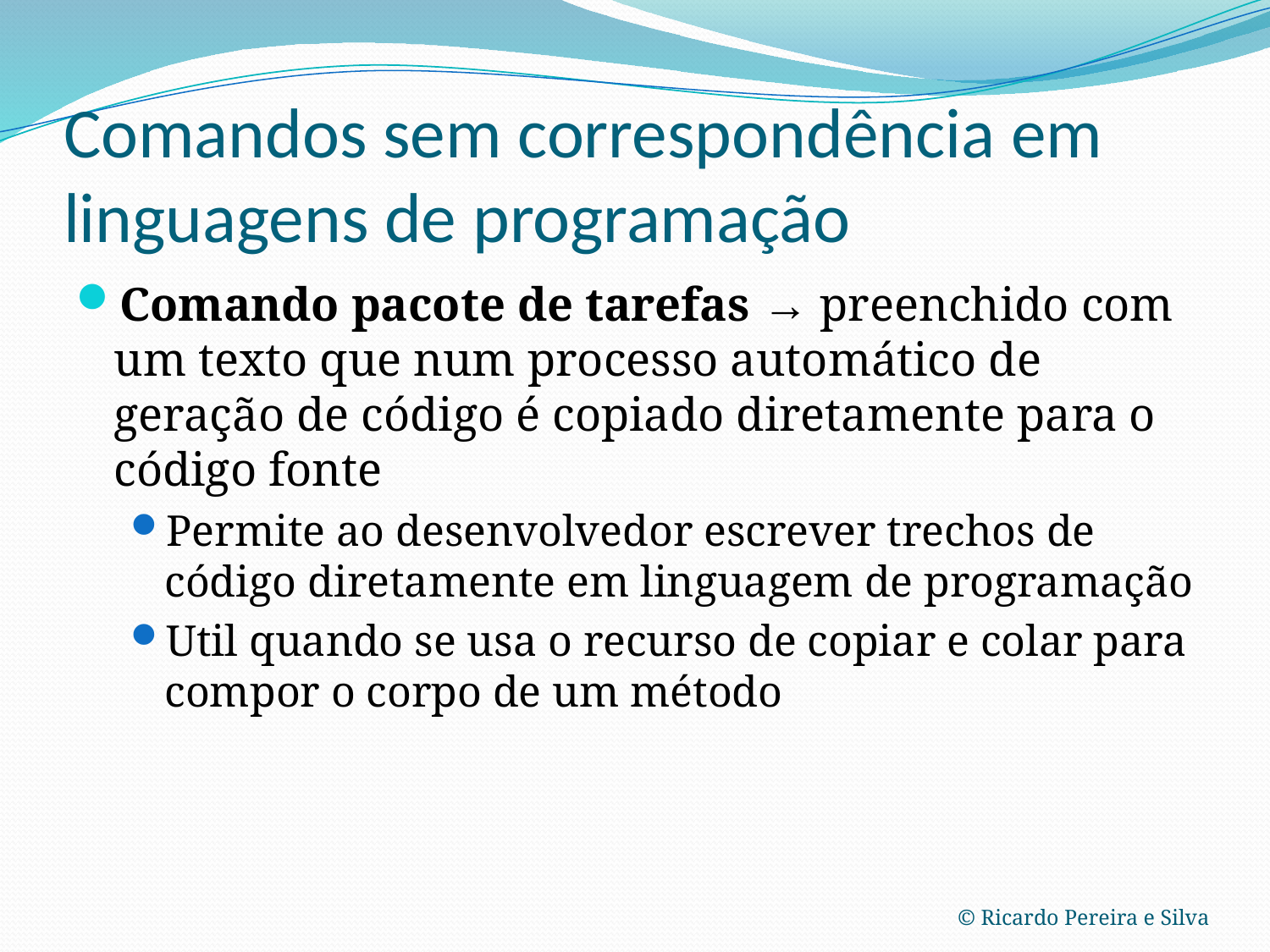

# Comandos sem correspondência em linguagens de programação
Comando pacote de tarefas → preenchido com um texto que num processo automático de geração de código é copiado diretamente para o código fonte
Permite ao desenvolvedor escrever trechos de código diretamente em linguagem de programação
Util quando se usa o recurso de copiar e colar para compor o corpo de um método
© Ricardo Pereira e Silva